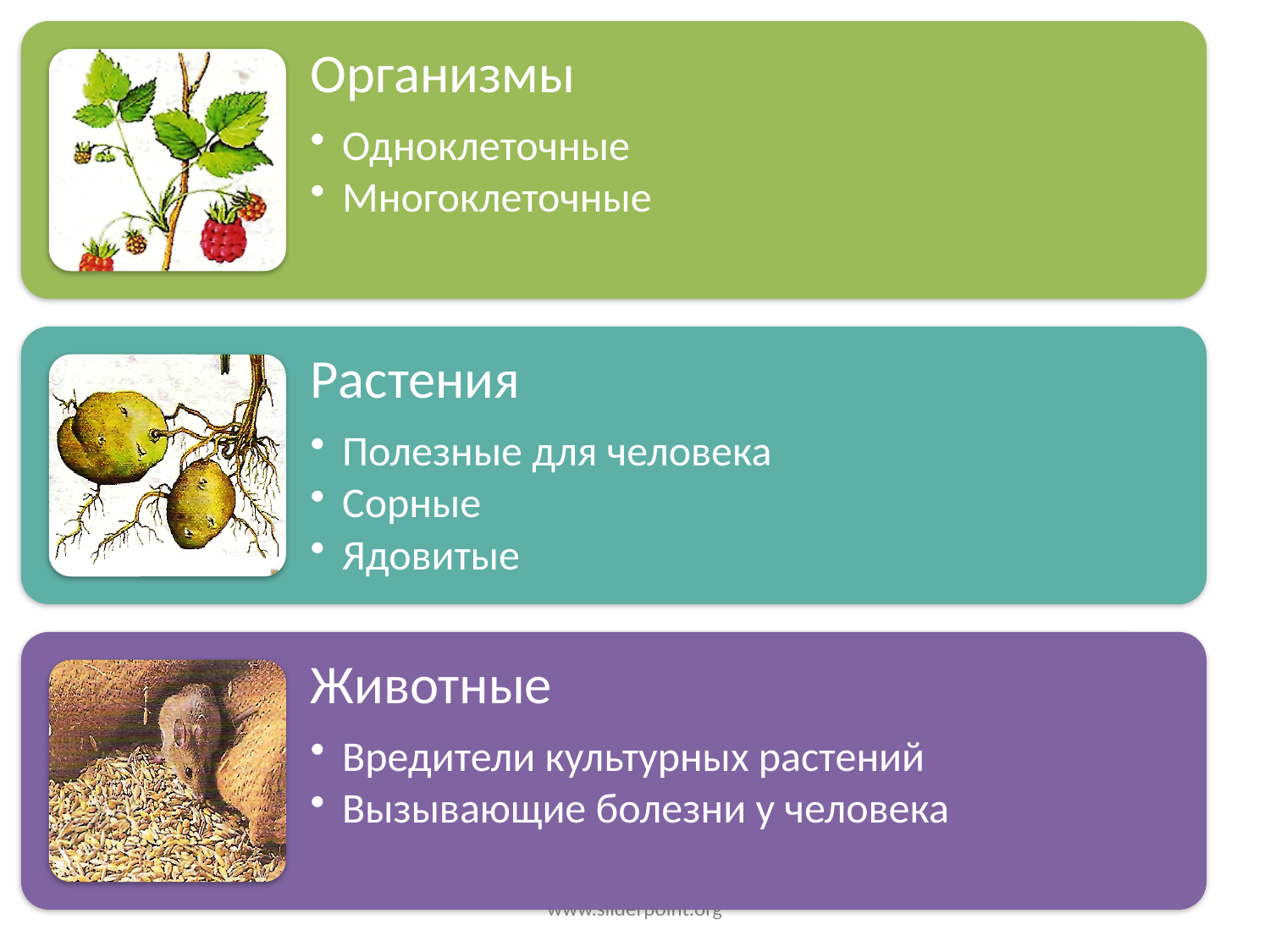

Организмы
Одноклеточные
Многоклеточные
Растения
Полезные для человека
Сорные
Ядовитые
Животные
Вредители культурных растений
Вызывающие болезни у человека
www.sliderpoint.org